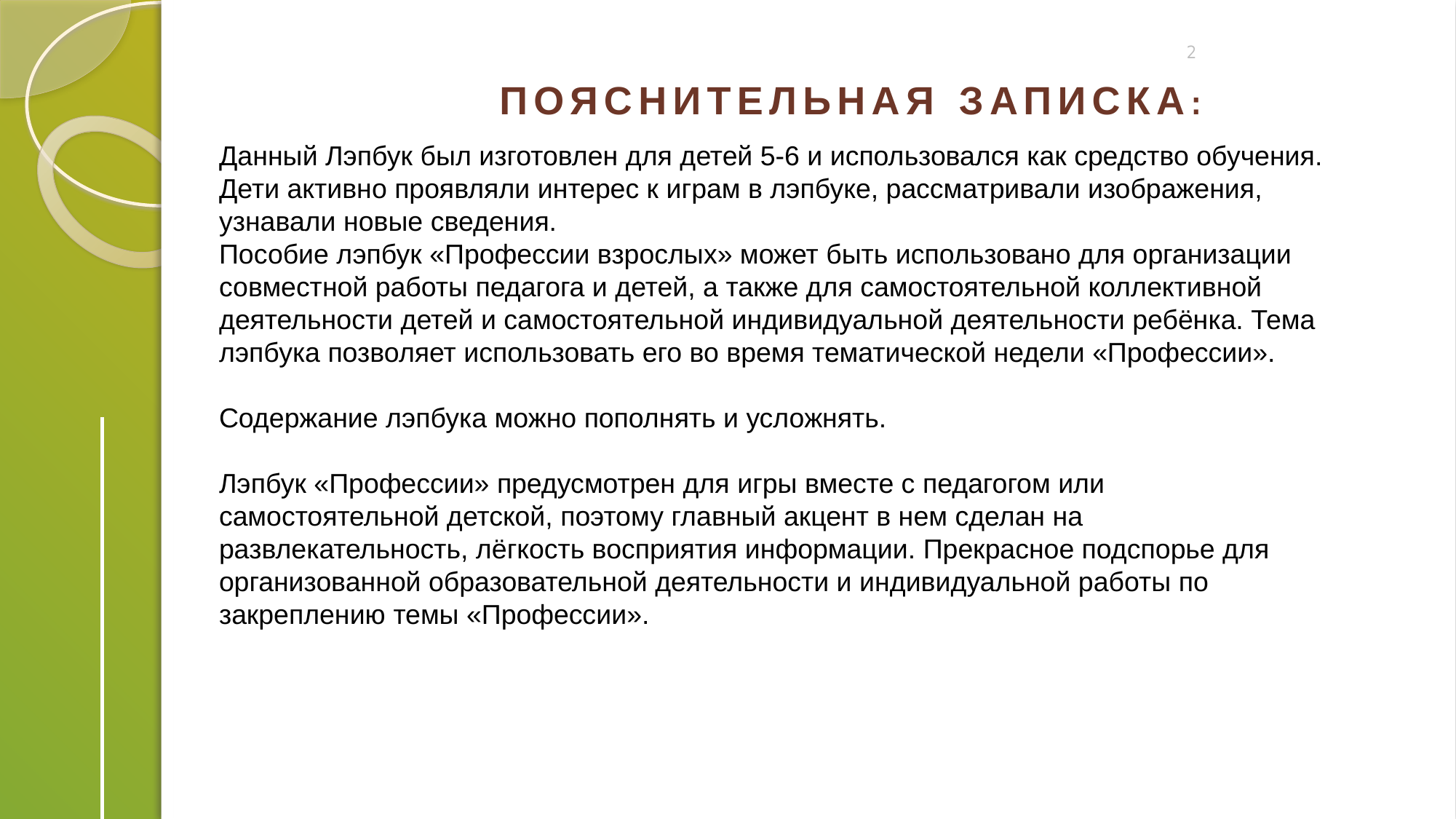

2
# Пояснительная записка:
Данный Лэпбук был изготовлен для детей 5-6 и использовался как средство обучения. Дети активно проявляли интерес к играм в лэпбуке, рассматривали изображения, узнавали новые сведения.
Пособие лэпбук «Профессии взрослых» может быть использовано для организации
совместной работы педагога и детей, а также для самостоятельной коллективной
деятельности детей и самостоятельной индивидуальной деятельности ребёнка. Тема
лэпбука позволяет использовать его во время тематической недели «Профессии».

Содержание лэпбука можно пополнять и усложнять.

Лэпбук «Профессии» предусмотрен для игры вместе с педагогом или
самостоятельной детской, поэтому главный акцент в нем сделан на
развлекательность, лёгкость восприятия информации. Прекрасное подспорье для
организованной образовательной деятельности и индивидуальной работы по
закреплению темы «Профессии».
Раздел 1
Раздел 2
Раздел 3
Раздел 4